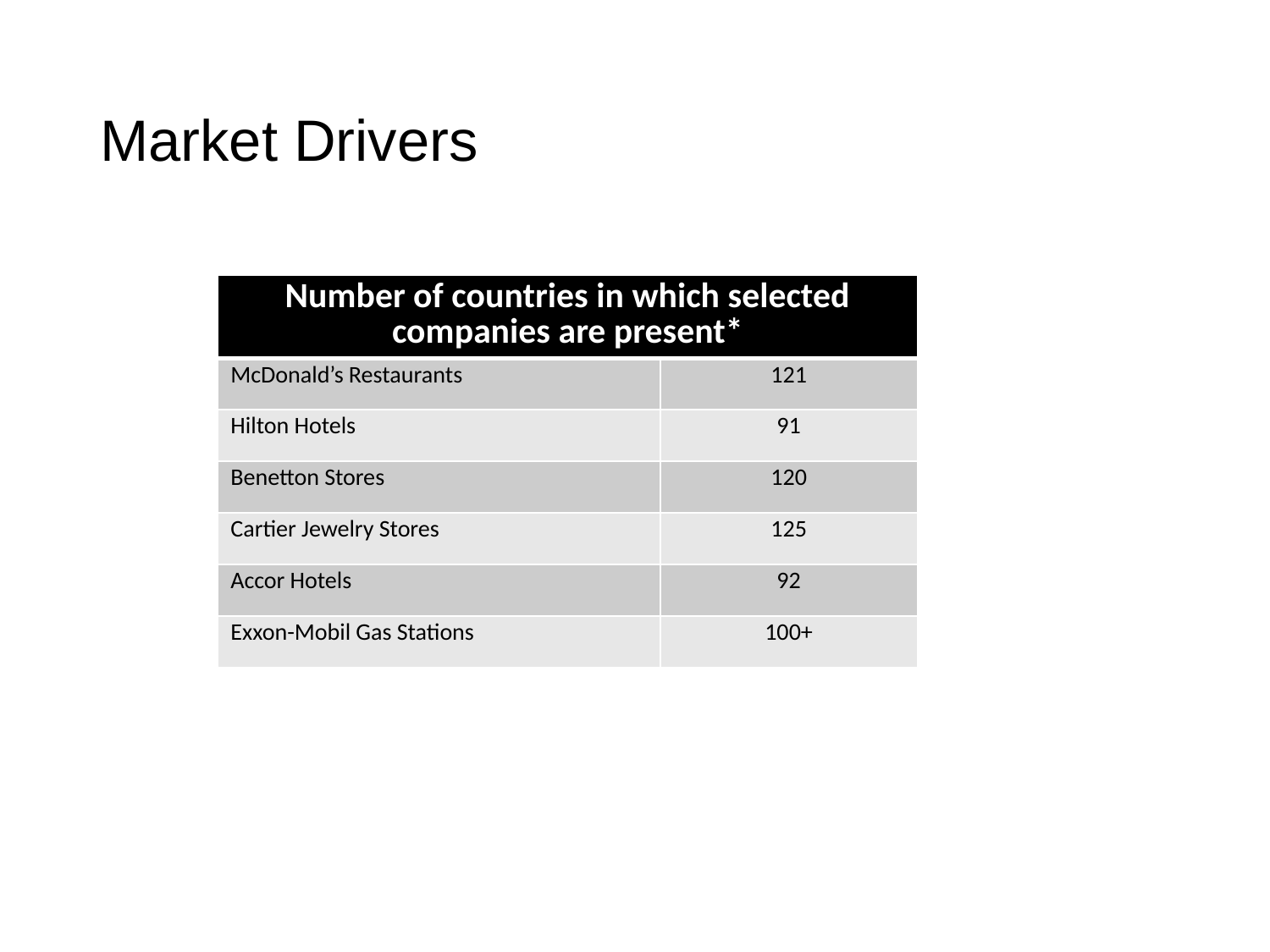

# Market Drivers
| Number of countries in which selected companies are present\* |  |
| --- | --- |
| McDonald’s Restaurants | 121 |
| Hilton Hotels | 91 |
| Benetton Stores | 120 |
| Cartier Jewelry Stores | 125 |
| Accor Hotels | 92 |
| Exxon-Mobil Gas Stations | 100+ |
* Some companies have a very “broad” definition of countries, counting
Puerto Rico, Martinique, and Jersey as separate countries. The tallies in
this table are self reported.